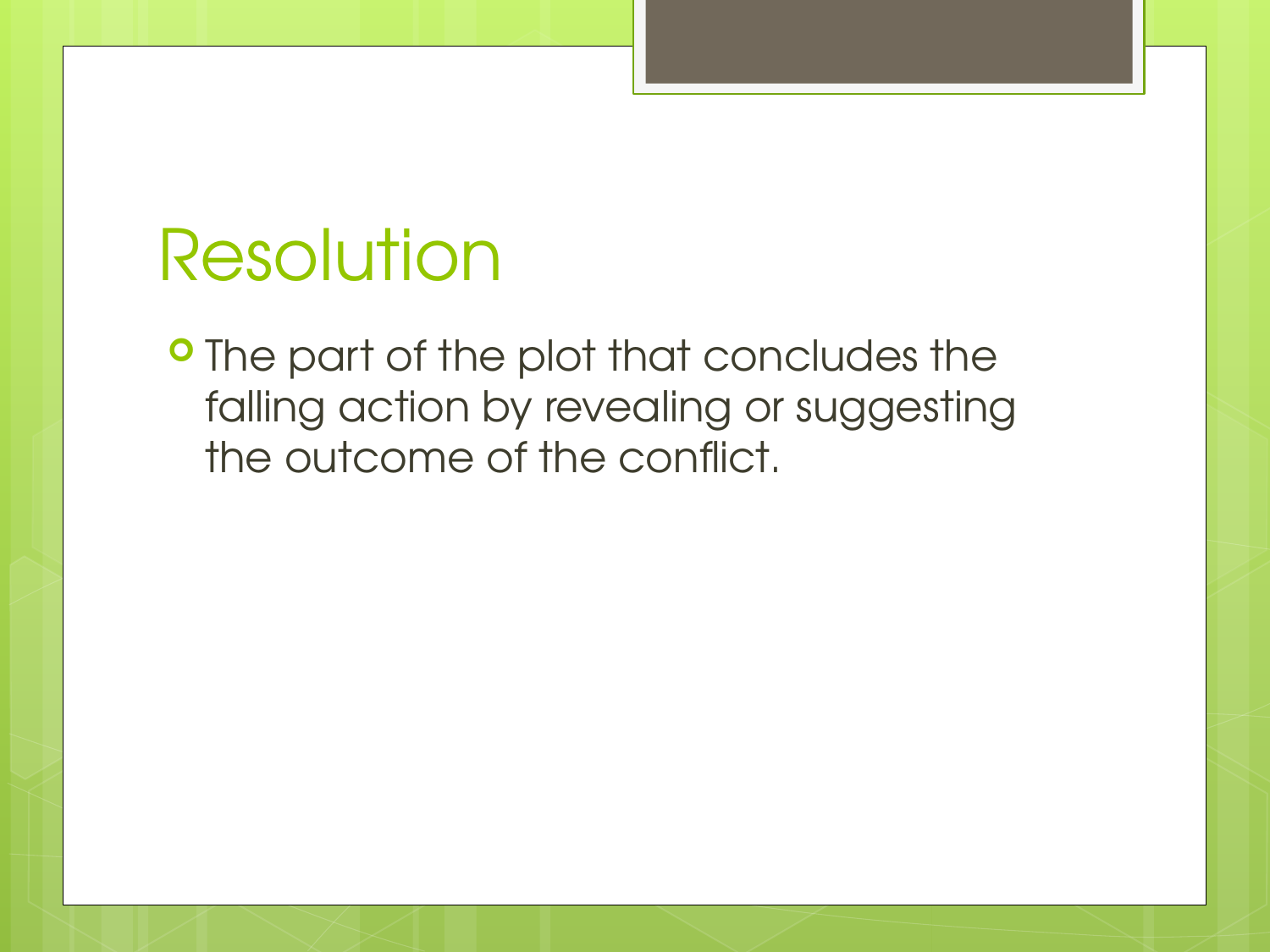

# Resolution
The part of the plot that concludes the falling action by revealing or suggesting the outcome of the conflict.